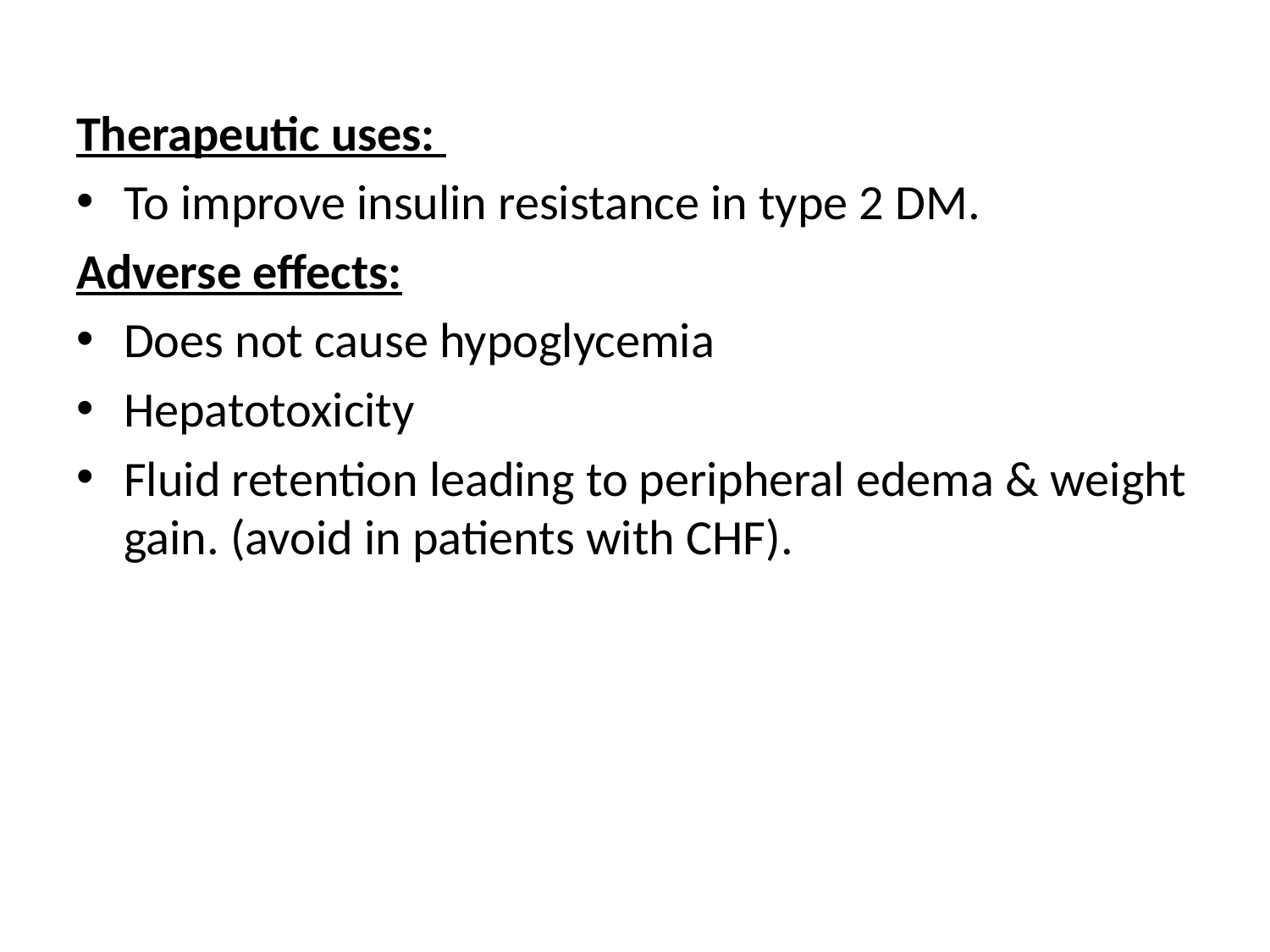

Therapeutic uses:
To improve insulin resistance in type 2 DM.
Adverse effects:
Does not cause hypoglycemia
Hepatotoxicity
Fluid retention leading to peripheral edema & weight gain. (avoid in patients with CHF).